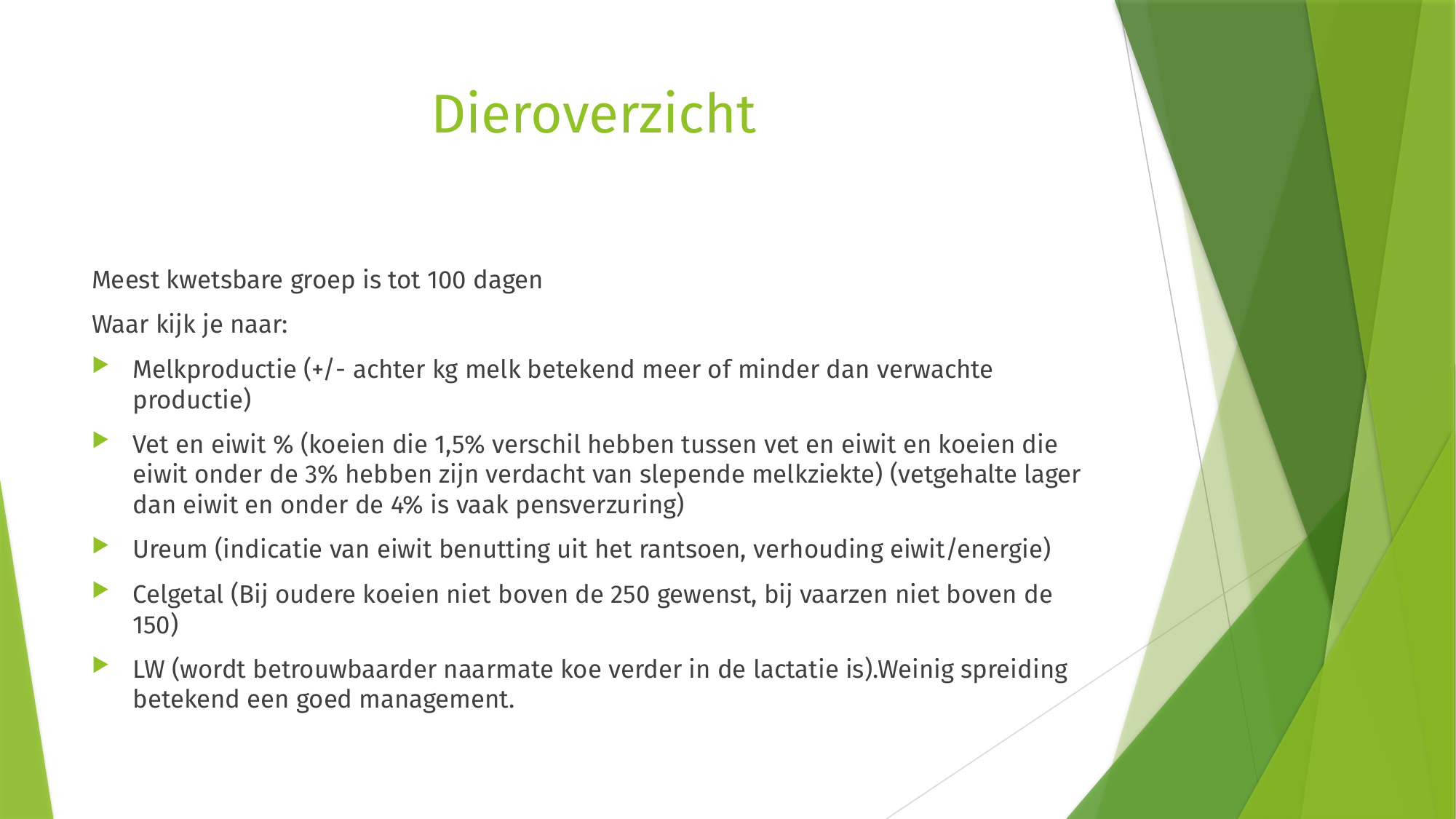

# Dieroverzicht
Meest kwetsbare groep is tot 100 dagen
Waar kijk je naar:
Melkproductie (+/- achter kg melk betekend meer of minder dan verwachte productie)
Vet en eiwit % (koeien die 1,5% verschil hebben tussen vet en eiwit en koeien die eiwit onder de 3% hebben zijn verdacht van slepende melkziekte) (vetgehalte lager dan eiwit en onder de 4% is vaak pensverzuring)
Ureum (indicatie van eiwit benutting uit het rantsoen, verhouding eiwit/energie)
Celgetal (Bij oudere koeien niet boven de 250 gewenst, bij vaarzen niet boven de 150)
LW (wordt betrouwbaarder naarmate koe verder in de lactatie is).Weinig spreiding betekend een goed management.